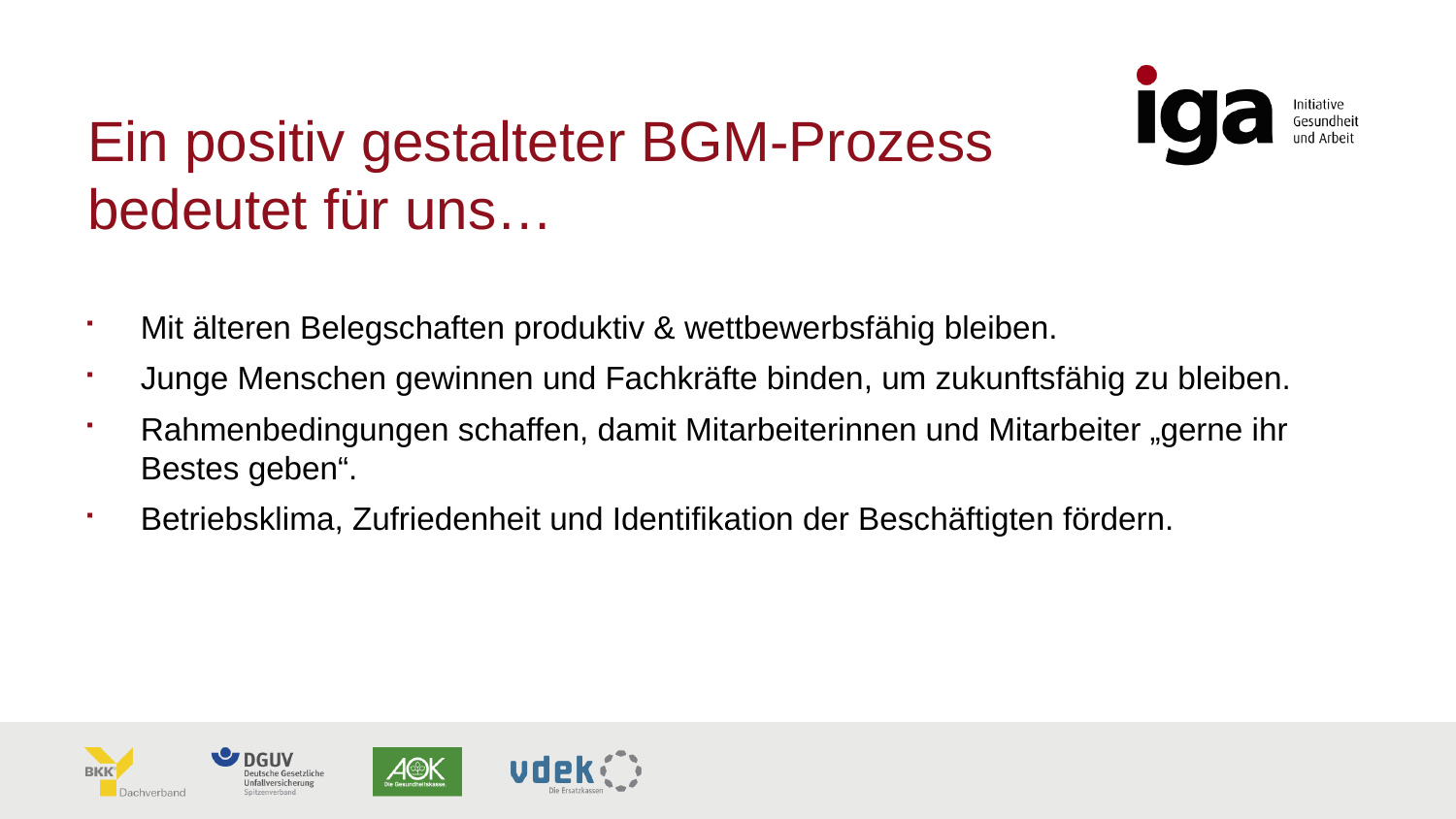

# Ein positiv gestalteter BGM-Prozess bedeutet für uns…
Mit älteren Belegschaften produktiv & wettbewerbsfähig bleiben.
Junge Menschen gewinnen und Fachkräfte binden, um zukunftsfähig zu bleiben.
Rahmenbedingungen schaffen, damit Mitarbeiterinnen und Mitarbeiter „gerne ihr Bestes geben“.
Betriebsklima, Zufriedenheit und Identifikation der Beschäftigten fördern.